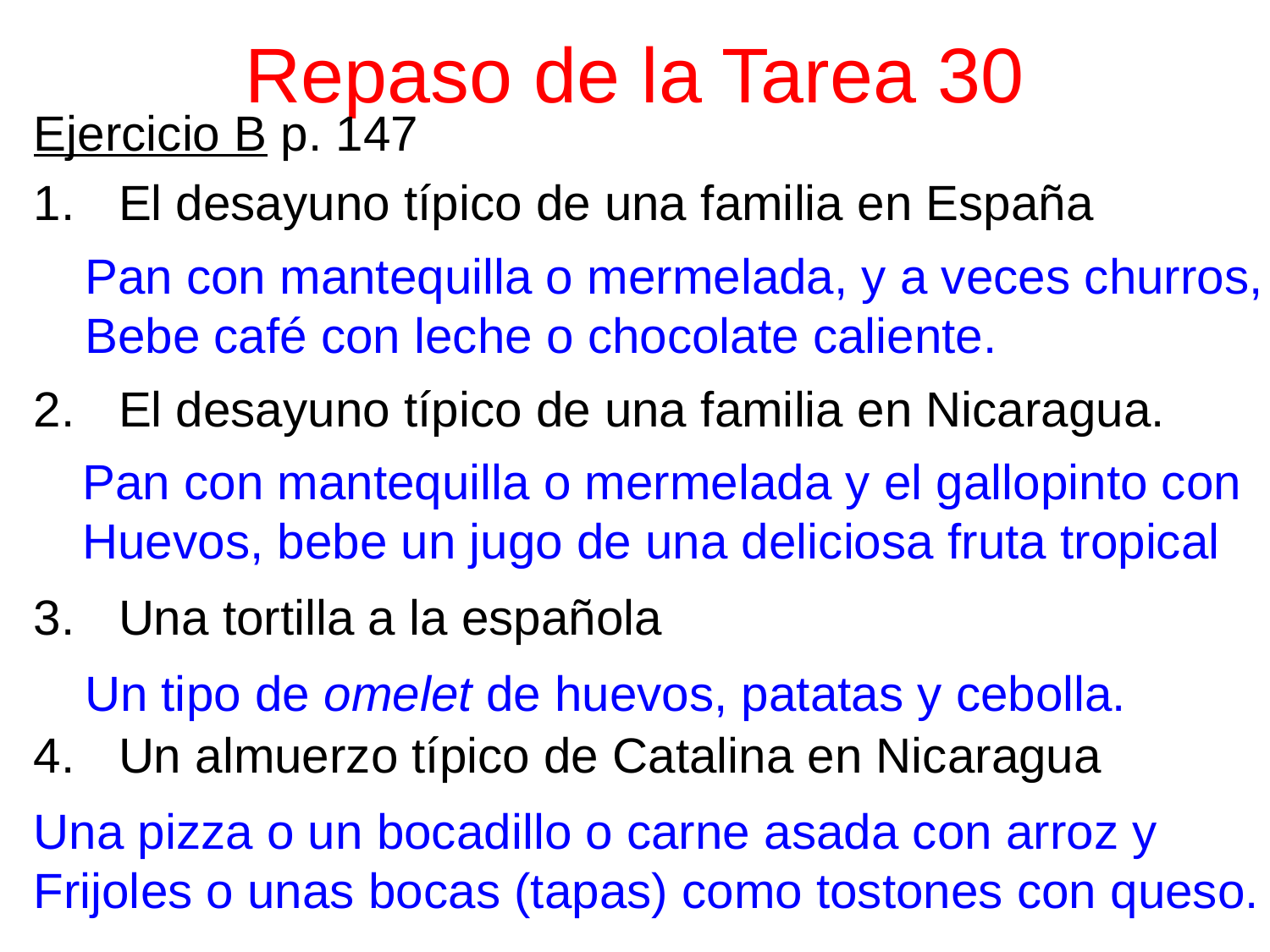

# Repaso de la Tarea 30
Ejercicio B p. 147
El desayuno típico de una familia en España

El desayuno típico de una familia en Nicaragua.

Una tortilla a la española

Un almuerzo típico de Catalina en Nicaragua
Pan con mantequilla o mermelada, y a veces churros,
Bebe café con leche o chocolate caliente.
Pan con mantequilla o mermelada y el gallopinto con
Huevos, bebe un jugo de una deliciosa fruta tropical
Un tipo de omelet de huevos, patatas y cebolla.
Una pizza o un bocadillo o carne asada con arroz y
Frijoles o unas bocas (tapas) como tostones con queso.